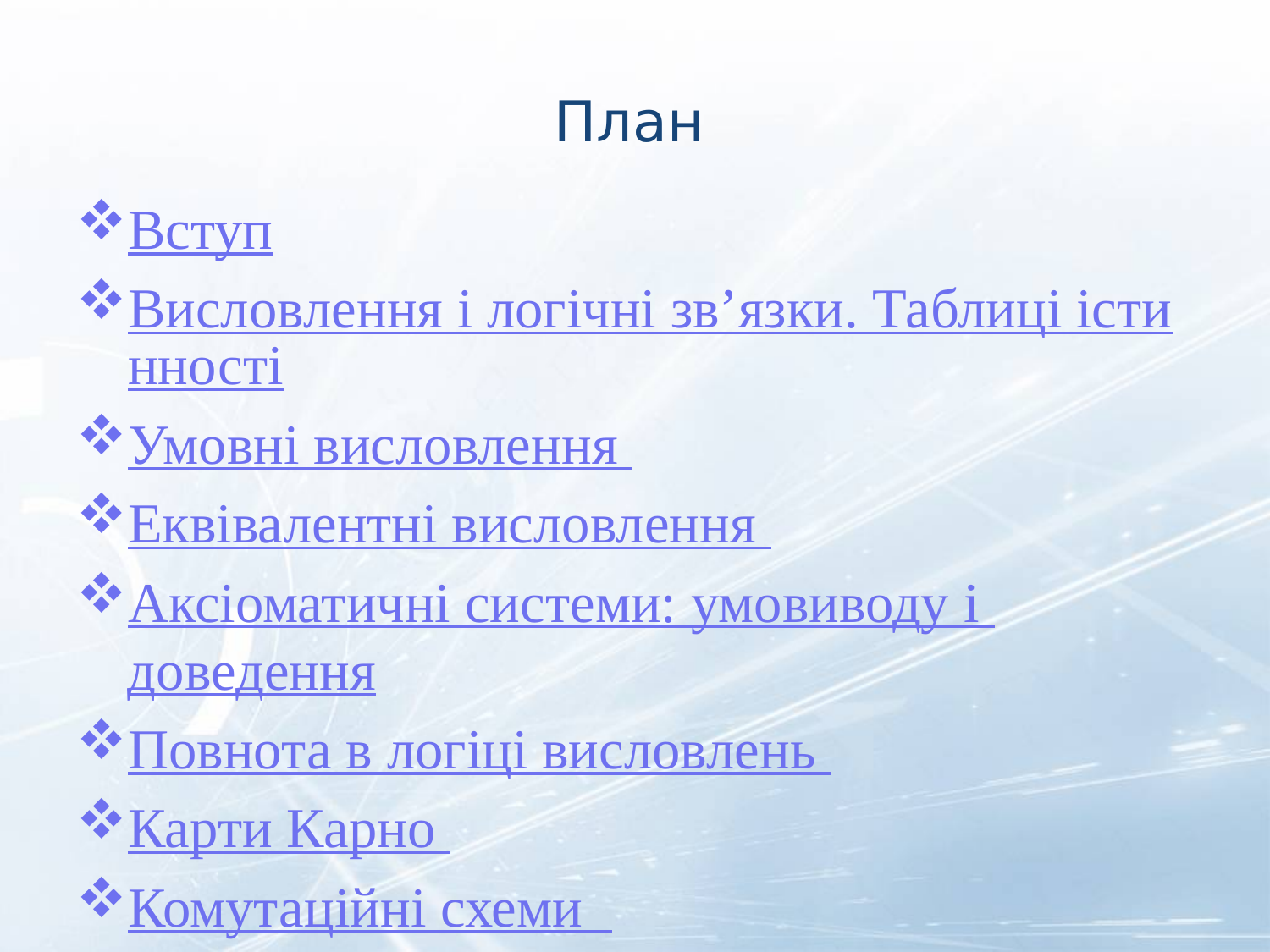

# План
Вступ
Висловлення і логічні зв’язки. Таблиці істинності
Умовні висловлення
Еквівалентні висловлення
Аксіоматичні системи: умовиводу і доведення
Повнота в логіці висловлень
Карти Карно
Комутаційні схеми